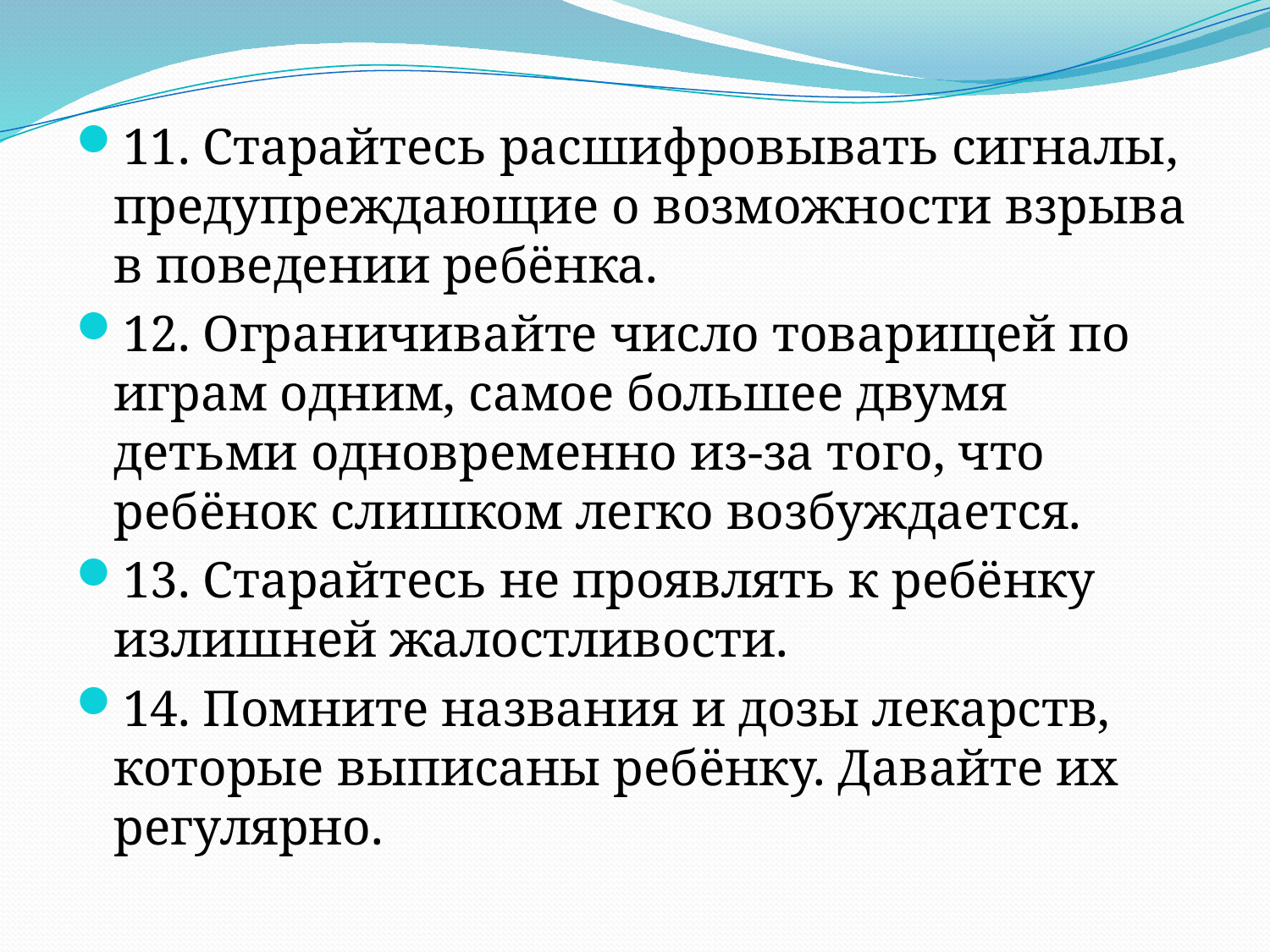

11. Старайтесь расшифровывать сигналы, предупреждающие о возможности взрыва в поведении ребёнка.
12. Ограничивайте число товарищей по играм одним, самое большее двумя детьми одновременно из-за того, что ребёнок слишком легко возбуждается.
13. Старайтесь не проявлять к ребёнку излишней жалостливости.
14. Помните названия и дозы лекарств, которые выписаны ребёнку. Давайте их регулярно.